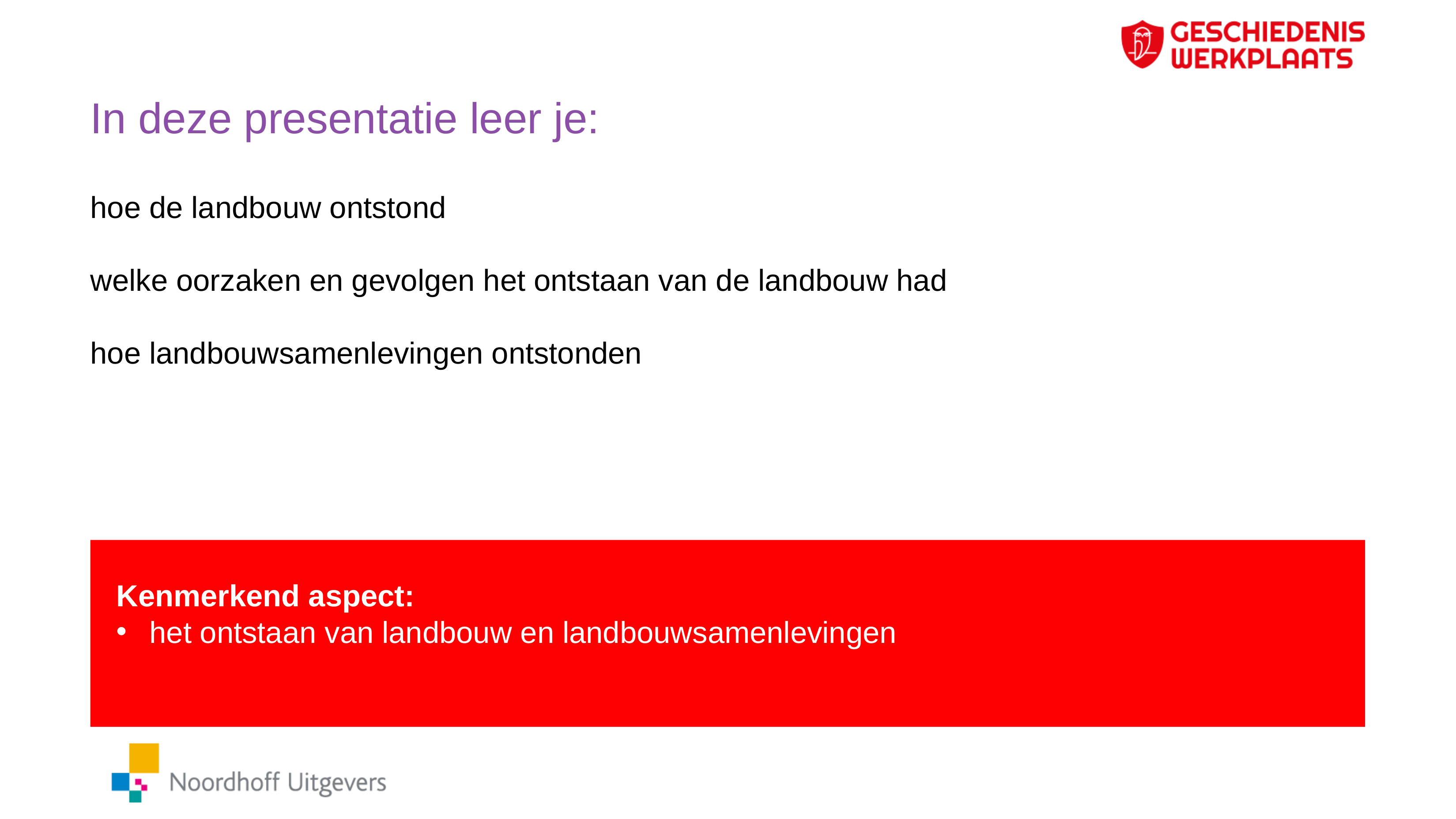

# In deze presentatie leer je:
hoe de landbouw ontstond
welke oorzaken en gevolgen het ontstaan van de landbouw had
hoe landbouwsamenlevingen ontstonden

Kenmerkend aspect:
het ontstaan van landbouw en landbouwsamenlevingen